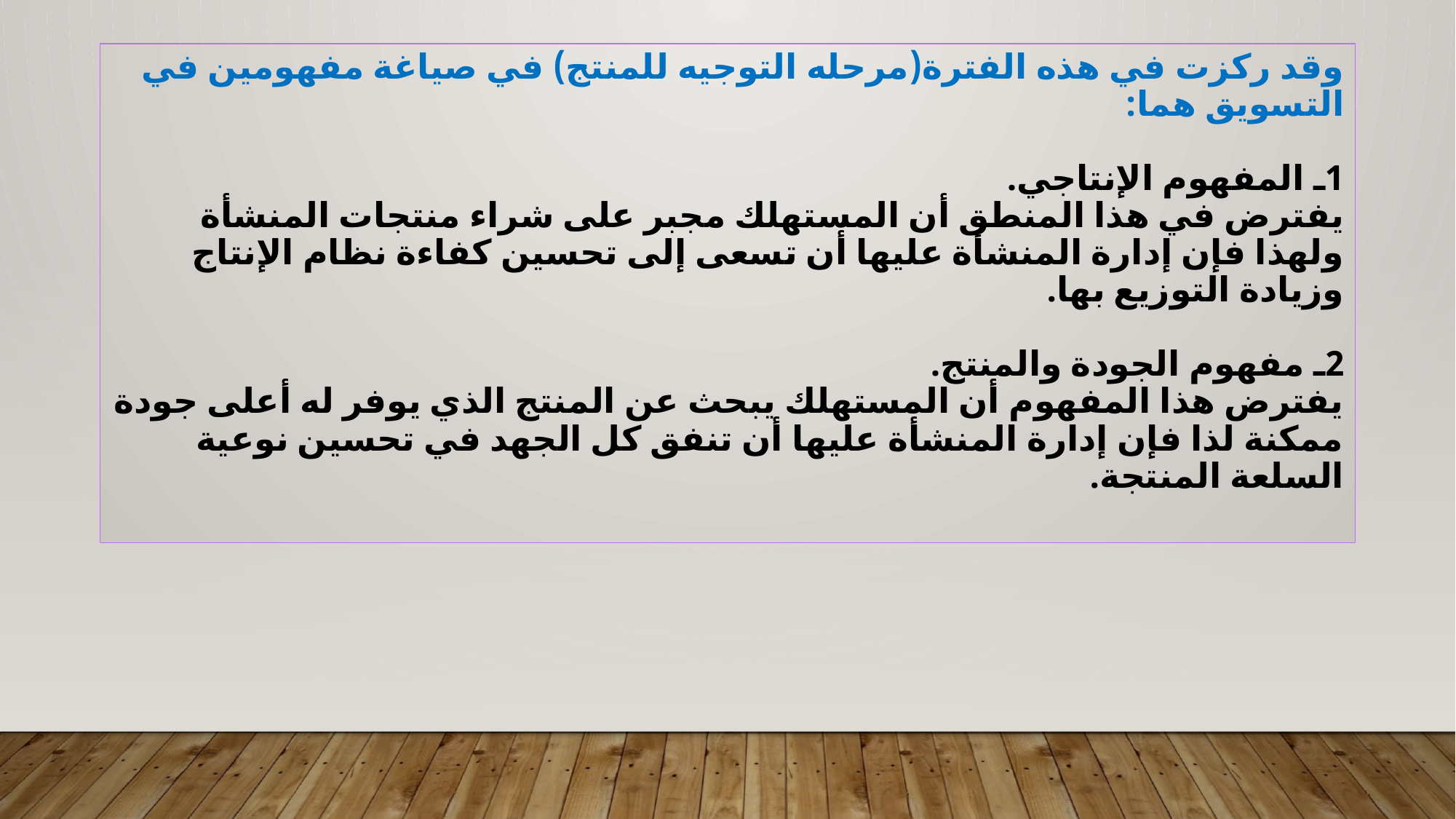

# وقد ركزت في هذه الفترة(مرحله التوجيه للمنتج) في صياغة مفهومين في التسويق هما: 1ـ المفهوم الإنتاجي. يفترض في هذا المنطق أن المستهلك مجبر على شراء منتجات المنشأة ولهذا فإن إدارة المنشأة عليها أن تسعى إلى تحسين كفاءة نظام الإنتاج وزيادة التوزيع بها. 2ـ مفهوم الجودة والمنتج. يفترض هذا المفهوم أن المستهلك يبحث عن المنتج الذي يوفر له أعلى جودة ممكنة لذا فإن إدارة المنشأة عليها أن تنفق كل الجهد في تحسين نوعية السلعة المنتجة.